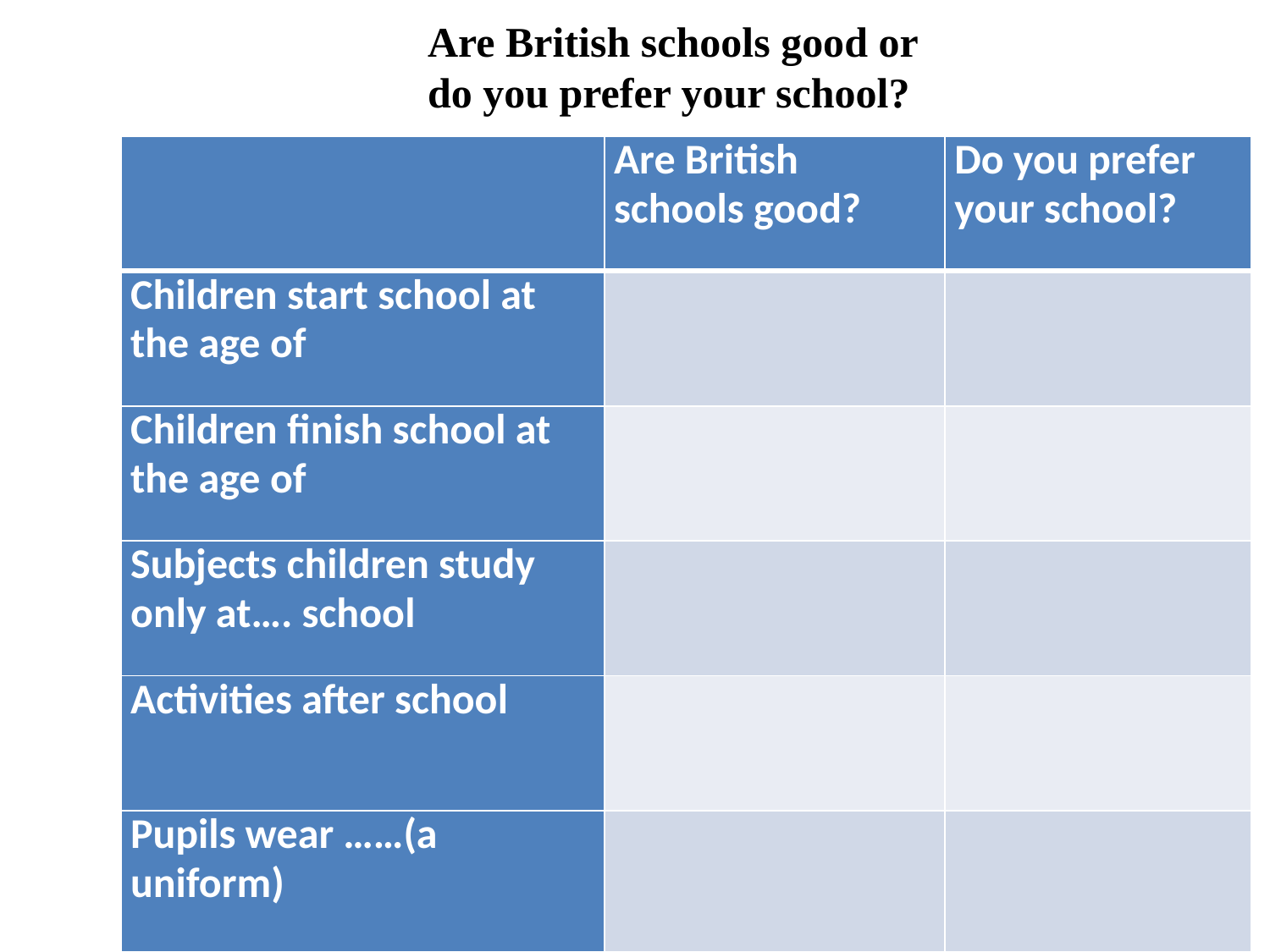

Are British schools good or do you prefer your school?
|  | Are British schools good? | Do you prefer your school? |
| --- | --- | --- |
| Children start school at the age of |  |  |
| Children finish school at the age of |  |  |
| Subjects children study only at…. school |  |  |
| Activities after school |  |  |
| Pupils wear ……(a uniform) |  |  |